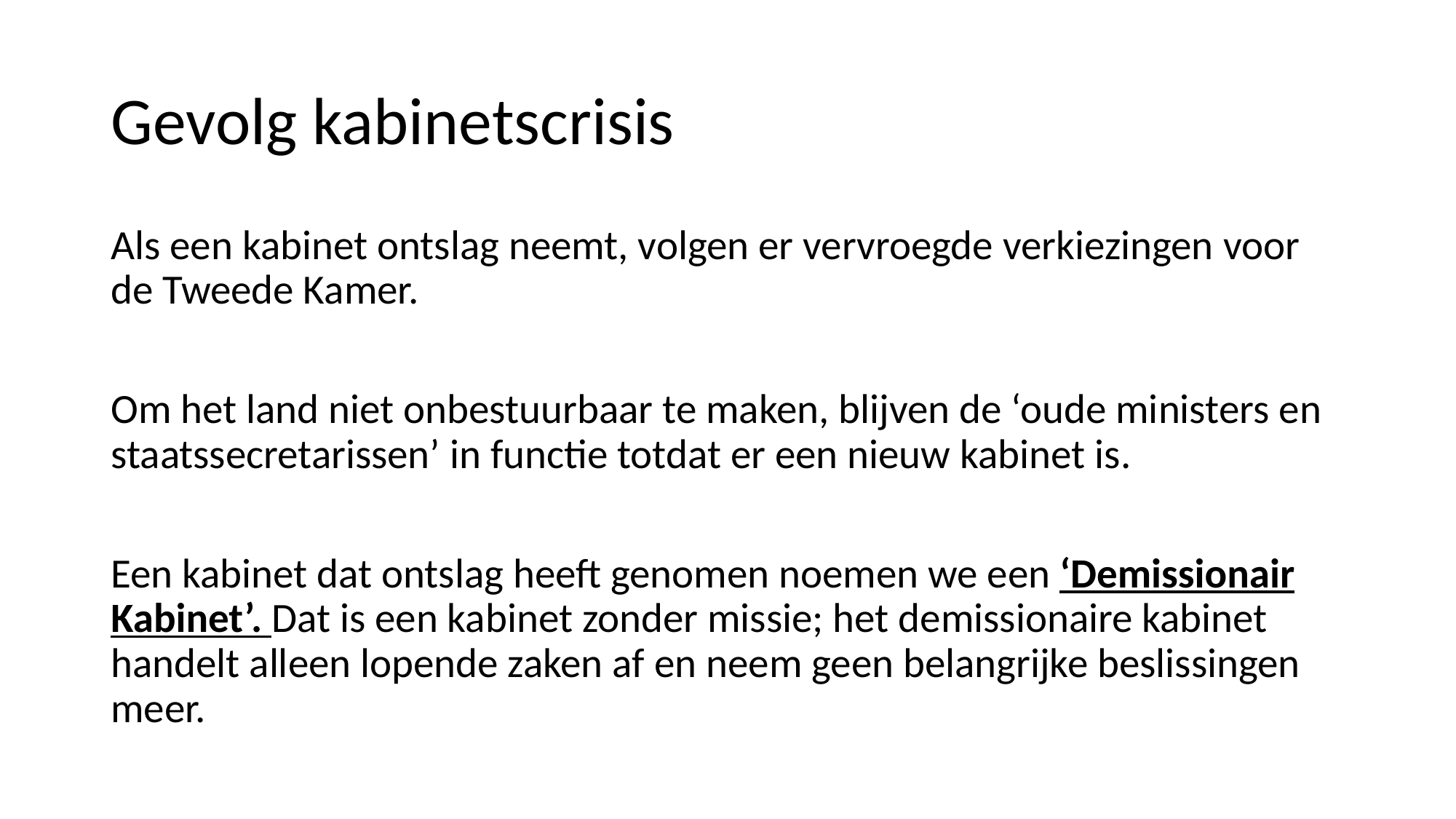

# Gevolg kabinetscrisis
Als een kabinet ontslag neemt, volgen er vervroegde verkiezingen voor de Tweede Kamer.

Om het land niet onbestuurbaar te maken, blijven de ‘oude ministers en staatssecretarissen’ in functie totdat er een nieuw kabinet is.

Een kabinet dat ontslag heeft genomen noemen we een ‘Demissionair Kabinet’. Dat is een kabinet zonder missie; het demissionaire kabinet handelt alleen lopende zaken af en neem geen belangrijke beslissingen meer.